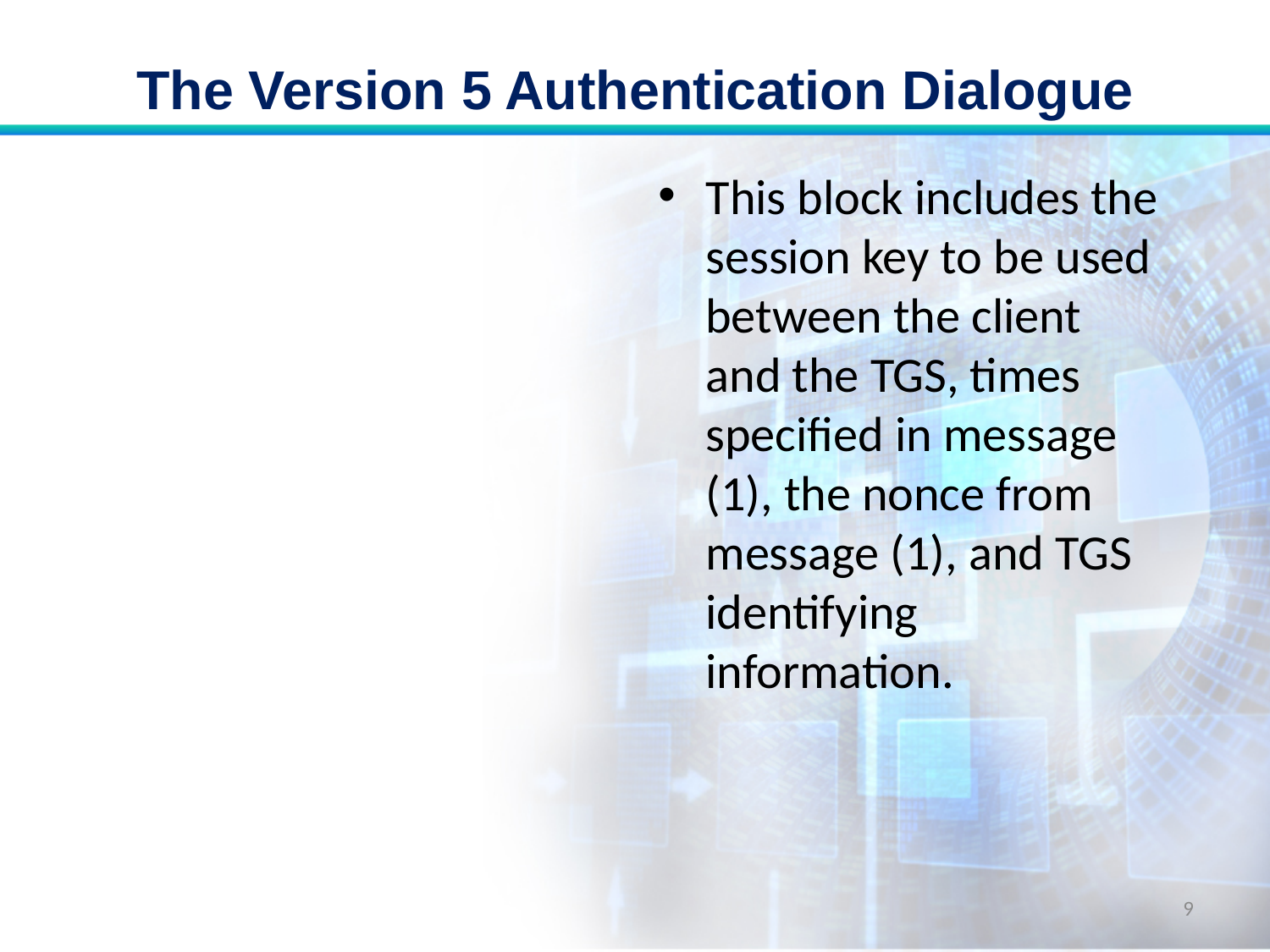

# The Version 5 Authentication Dialogue
This block includes the session key to be used between the client and the TGS, times specified in message (1), the nonce from message (1), and TGS identifying information.
9